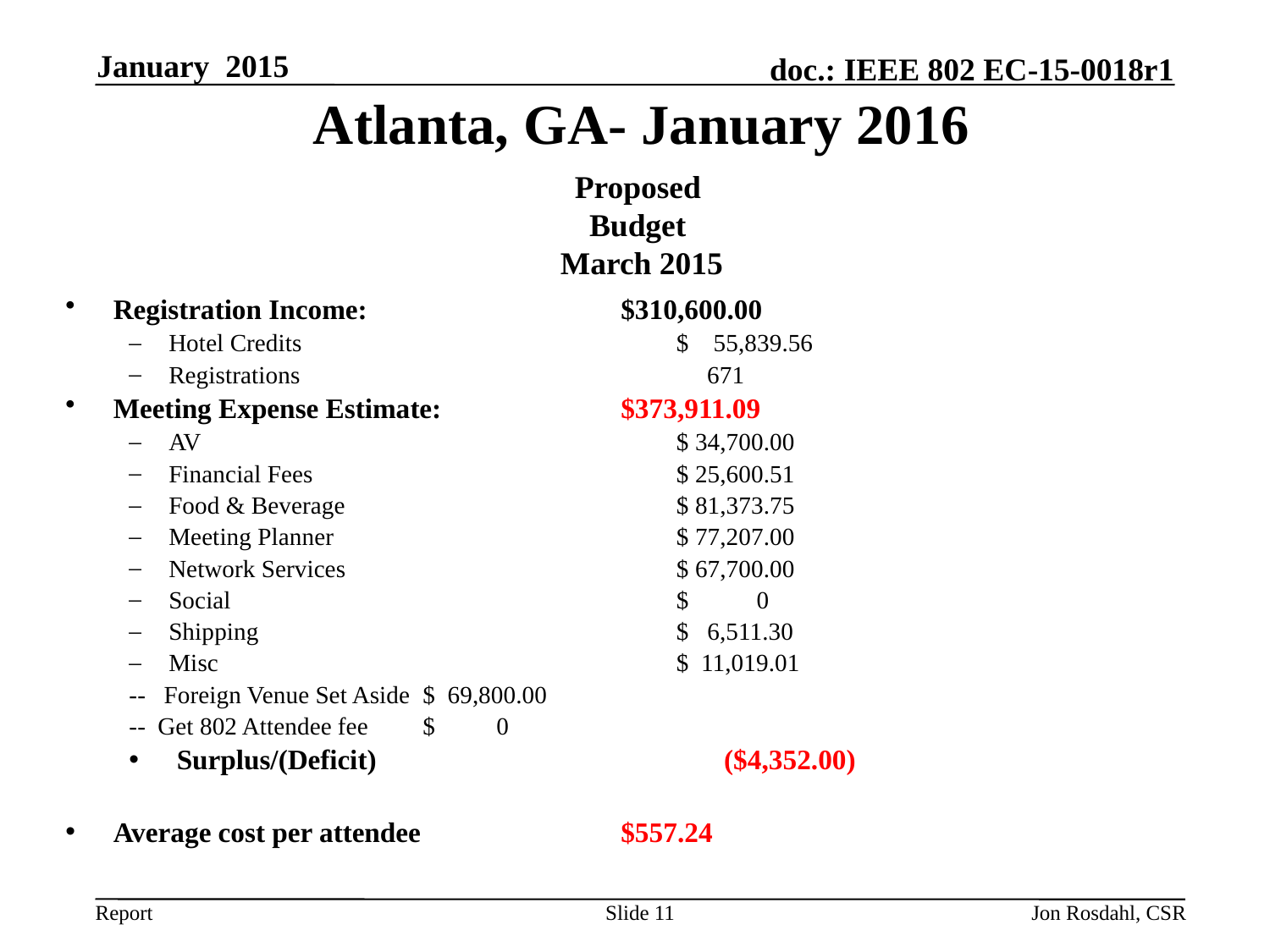

January  2015
# Atlanta, GA- January 2016
Proposed
Budget
March 2015
Registration Income:                	$310,600.00
Hotel Credits	$    55,839.56
Registrations	     671
Meeting Expense Estimate:      	$373,911.09
AV	$ 34,700.00
Financial Fees	$ 25,600.51
Food & Beverage	$ 81,373.75
Meeting Planner	$ 77,207.00
Network Services	$ 67,700.00
Social	$           0
Shipping 	$   6,511.30
Misc	$  11,019.01
--   Foreign Venue Set Aside	$  69,800.00
--  Get 802 Attendee fee	$          0
Surplus/(Deficit)	($4,352.00)

Average cost per attendee 	$557.24
Slide 11
Jon Rosdahl, CSR